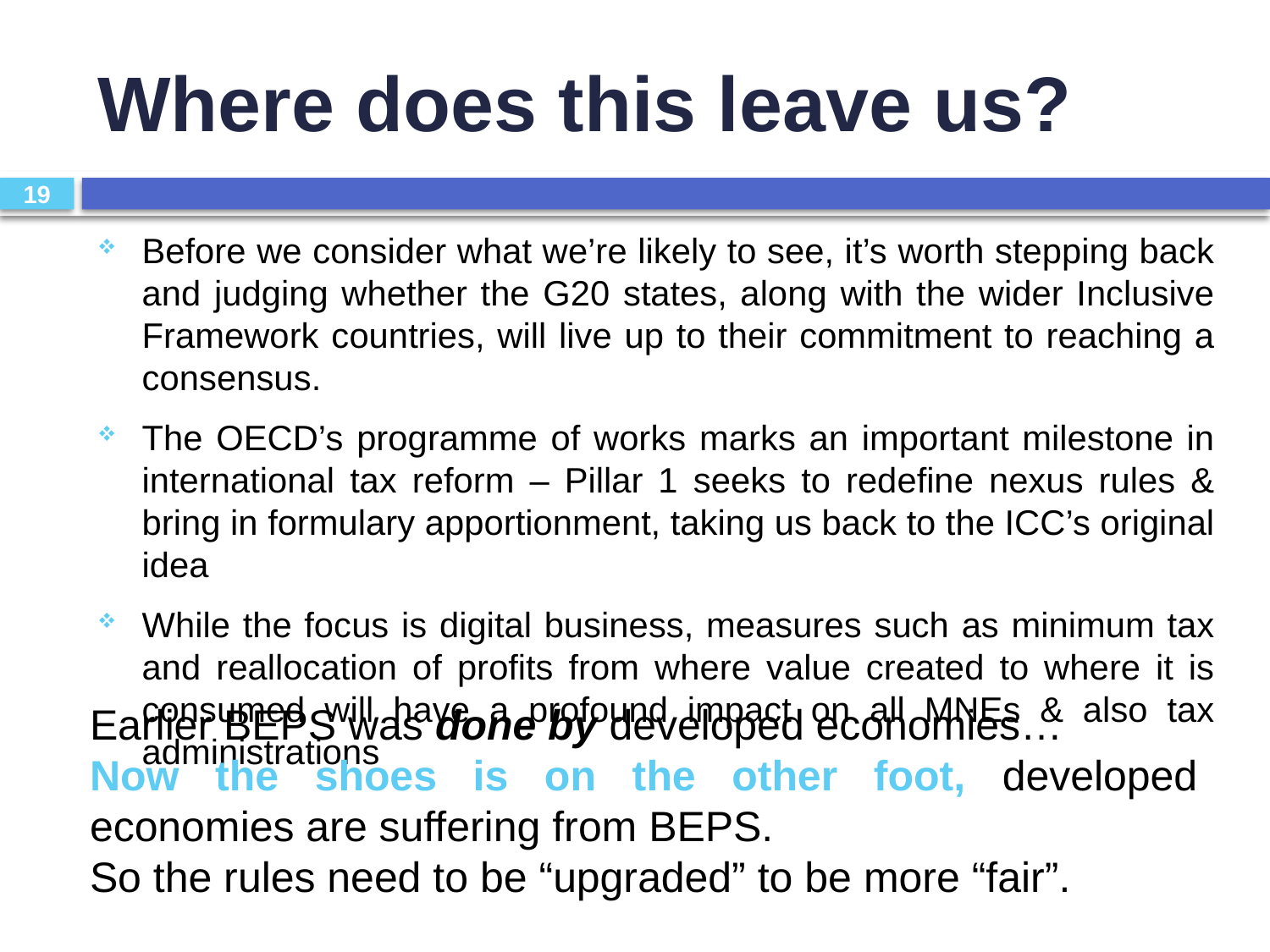

# Where does this leave us?
19
Before we consider what we’re likely to see, it’s worth stepping back and judging whether the G20 states, along with the wider Inclusive Framework countries, will live up to their commitment to reaching a consensus.
The OECD’s programme of works marks an important milestone in international tax reform – Pillar 1 seeks to redefine nexus rules & bring in formulary apportionment, taking us back to the ICC’s original idea
While the focus is digital business, measures such as minimum tax and reallocation of profits from where value created to where it is consumed will have a profound impact on all MNEs & also tax administrations
Earlier BEPS was done by developed economies…
Now the shoes is on the other foot, developed economies are suffering from BEPS.
So the rules need to be “upgraded” to be more “fair”.